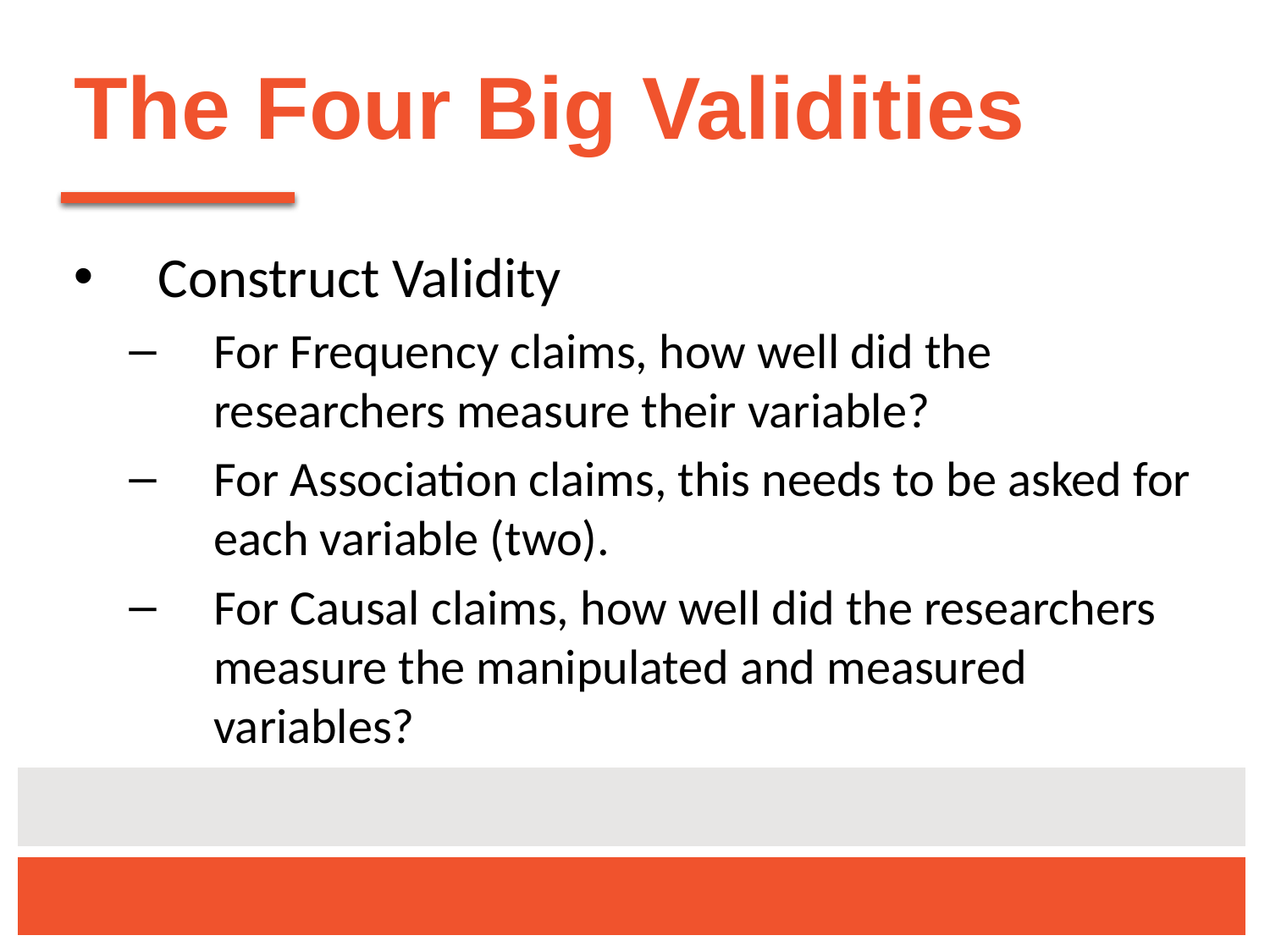

# The Four Big Validities
Construct Validity
For Frequency claims, how well did the researchers measure their variable?
For Association claims, this needs to be asked for each variable (two).
For Causal claims, how well did the researchers measure the manipulated and measured variables?